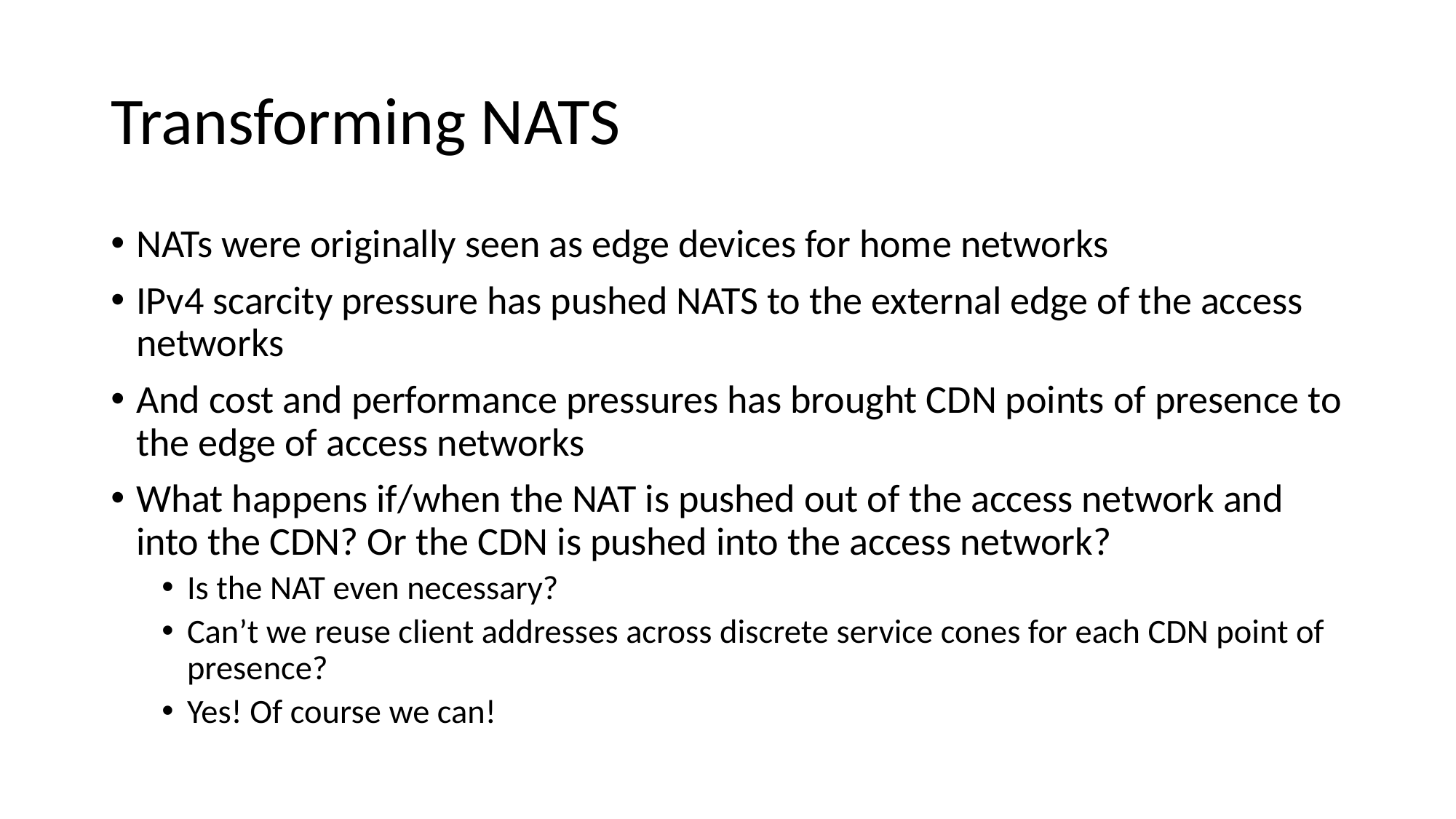

# Transforming NATS
NATs were originally seen as edge devices for home networks
IPv4 scarcity pressure has pushed NATS to the external edge of the access networks
And cost and performance pressures has brought CDN points of presence to the edge of access networks
What happens if/when the NAT is pushed out of the access network and into the CDN? Or the CDN is pushed into the access network?
Is the NAT even necessary?
Can’t we reuse client addresses across discrete service cones for each CDN point of presence?
Yes! Of course we can!